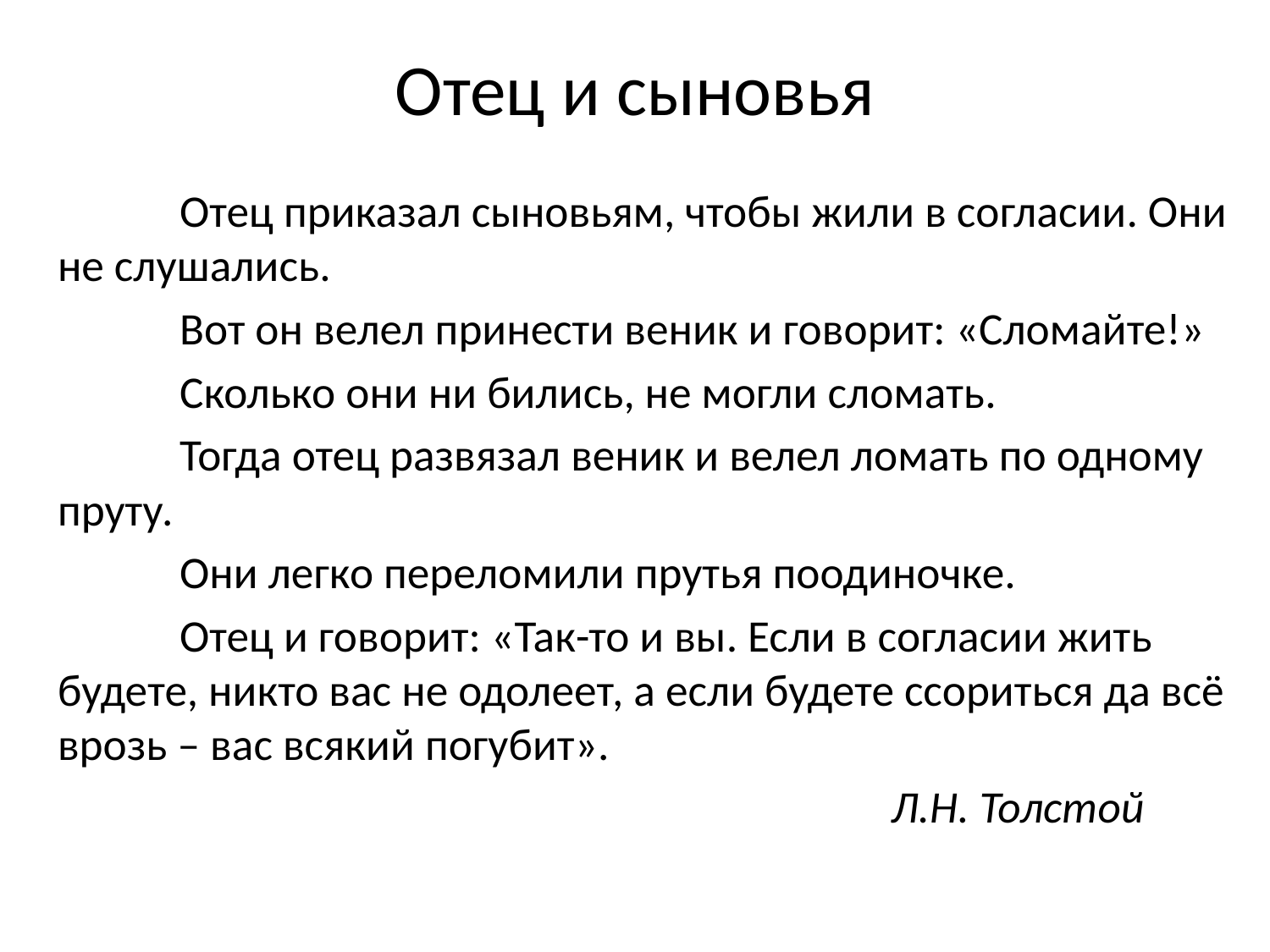

# Отец и сыновья
            Отец приказал сыновьям, чтобы жили в согласии. Они не слушались.
            Вот он велел принести веник и говорит: «Сломайте!»
            Сколько они ни бились, не могли сломать.
            Тогда отец развязал веник и велел ломать по одному пруту.
            Они легко переломили прутья поодиночке.
            Отец и говорит: «Так-то и вы. Если в согласии жить будете, никто вас не одолеет, а если будете ссориться да всё врозь – вас всякий погубит».
                                                                                  Л.Н. Толстой